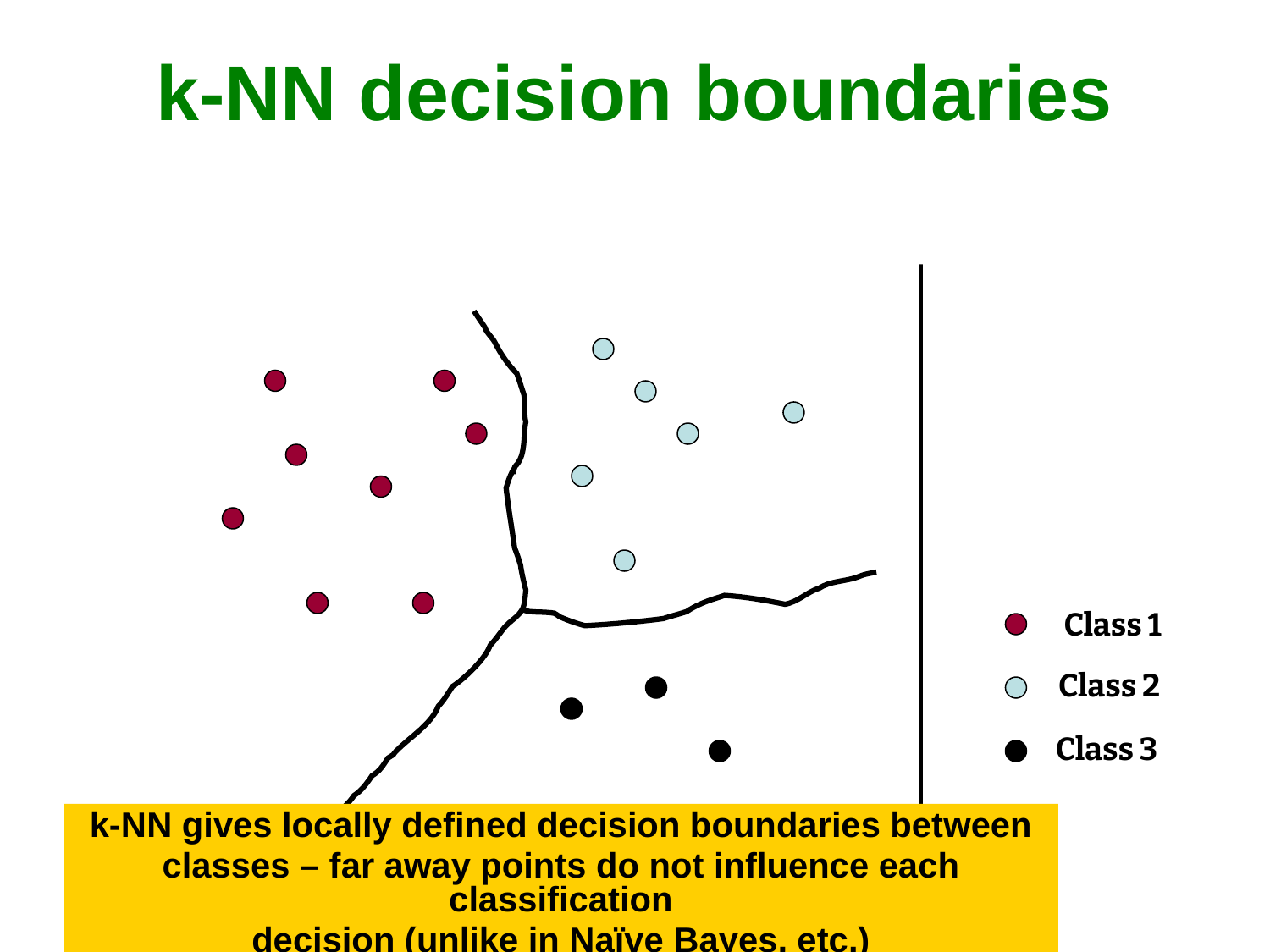

# k-NN decision boundaries

Class 1

Class 2

Class 3

k-NN gives locally defined decision boundaries between
classes – far away points do not influence each classification
decision (unlike in Naïve Bayes, etc.)